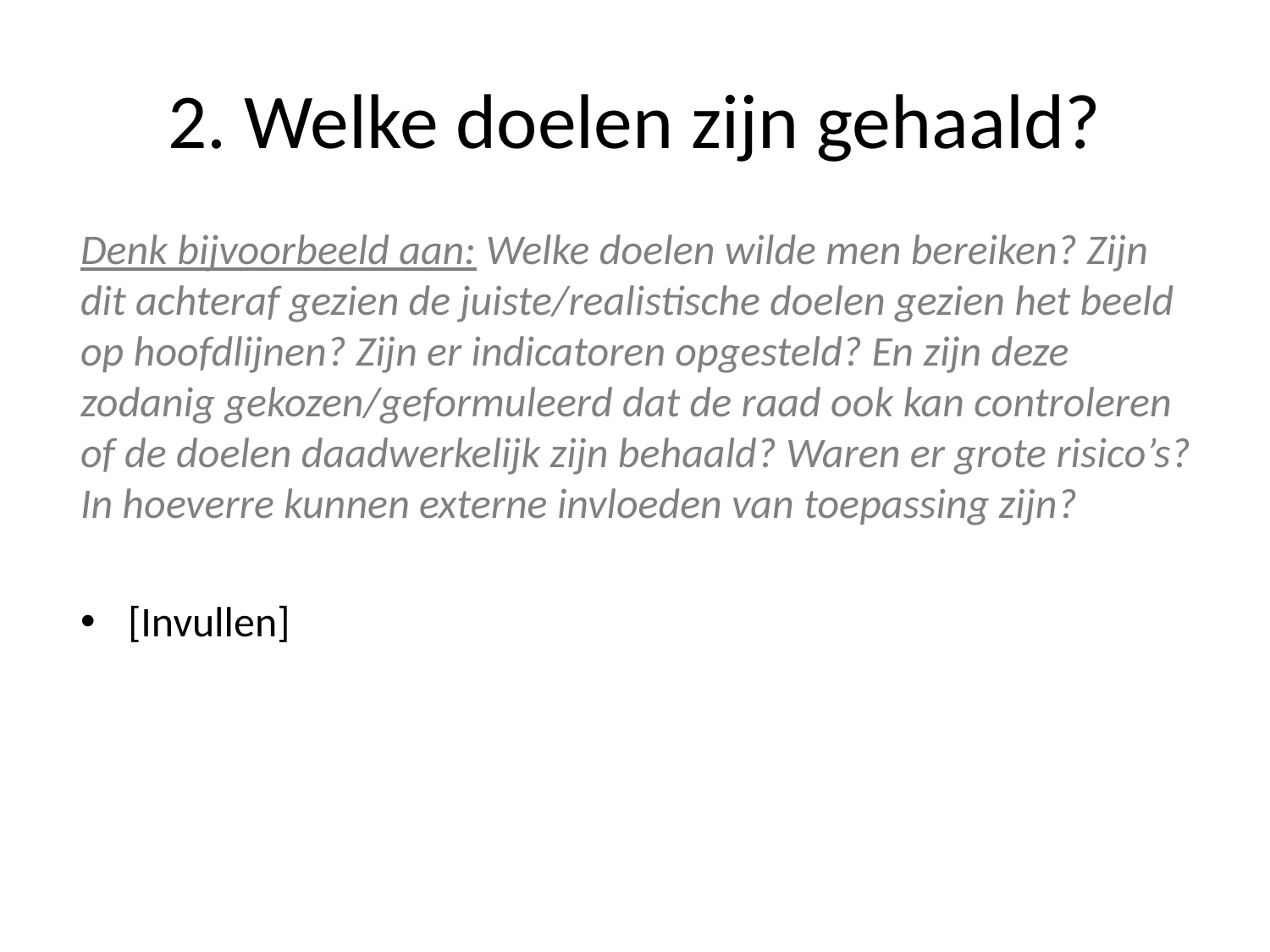

# 2. Welke doelen zijn gehaald?
Denk bijvoorbeeld aan: Welke doelen wilde men bereiken? Zijn dit achteraf gezien de juiste/realistische doelen gezien het beeld op hoofdlijnen? Zijn er indicatoren opgesteld? En zijn deze zodanig gekozen/geformuleerd dat de raad ook kan controleren of de doelen daadwerkelijk zijn behaald? Waren er grote risico’s? In hoeverre kunnen externe invloeden van toepassing zijn?

[Invullen]